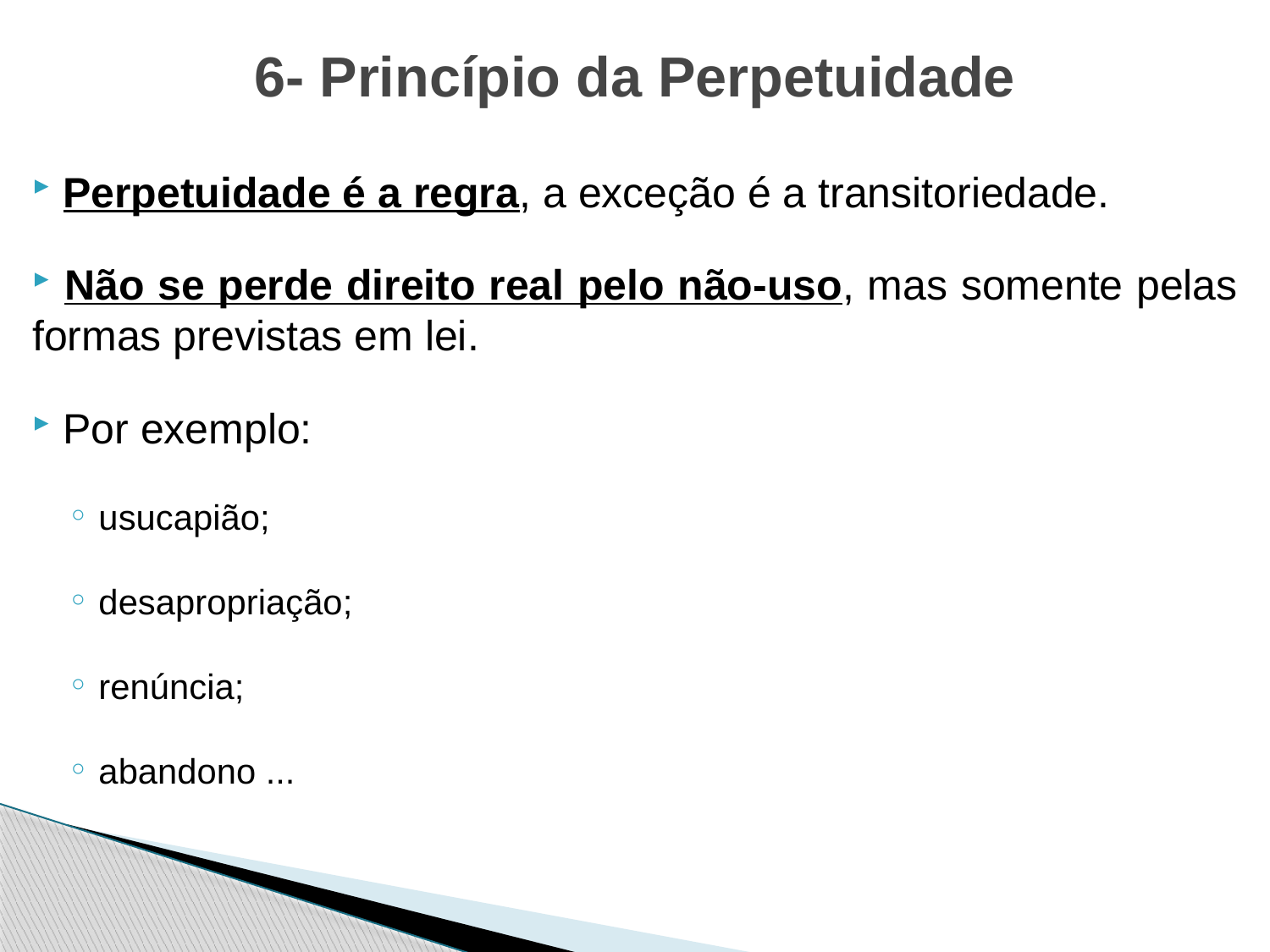

6- Princípio da Perpetuidade
 Perpetuidade é a regra, a exceção é a transitoriedade.
 Não se perde direito real pelo não-uso, mas somente pelas formas previstas em lei.
 Por exemplo:
 usucapião;
 desapropriação;
 renúncia;
 abandono ...